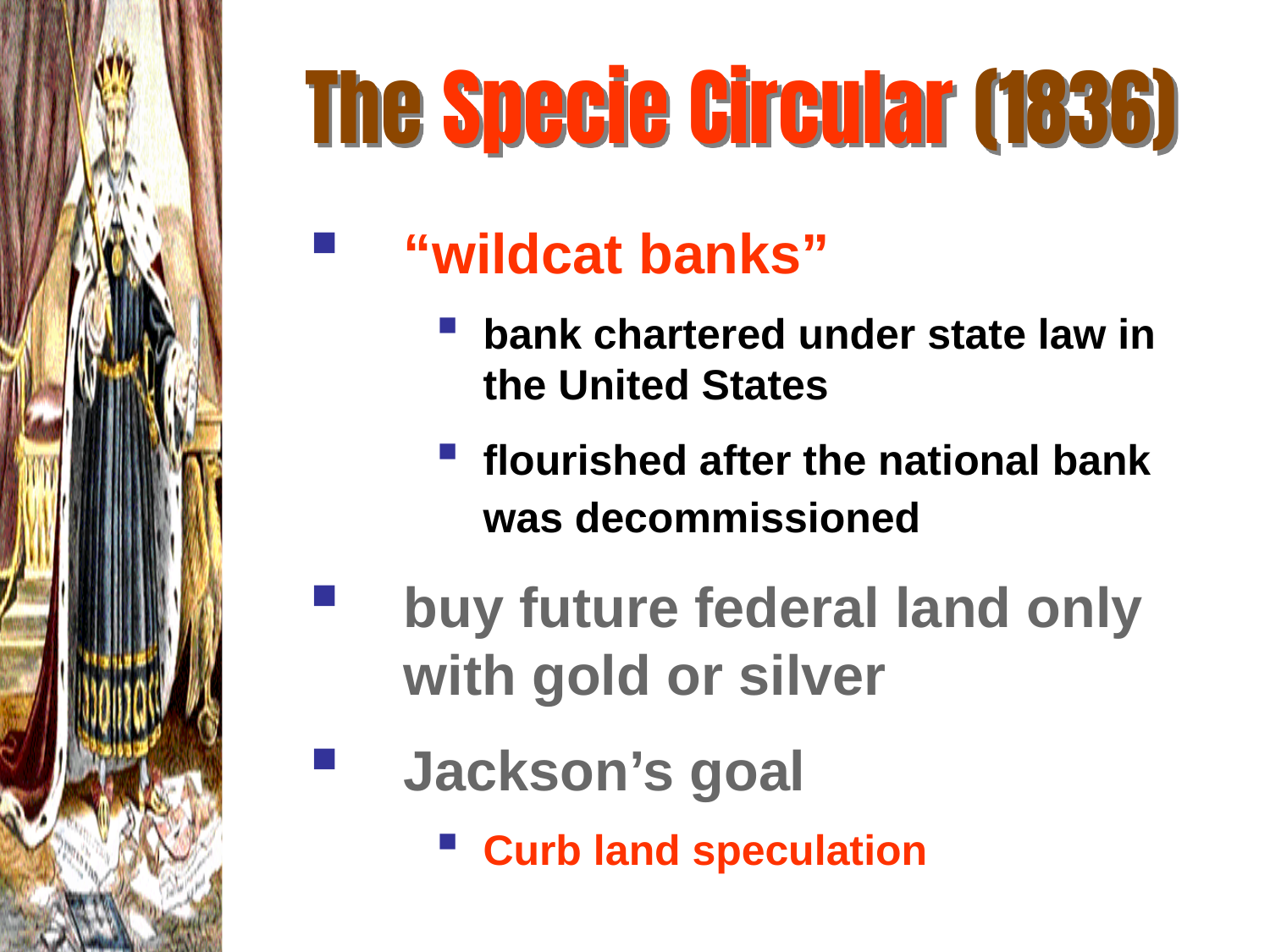

The Specie Circular (1836)
“wildcat banks”
bank chartered under state law in the United States
flourished after the national bank was decommissioned
buy future federal land only with gold or silver
Jackson’s goal
Curb land speculation